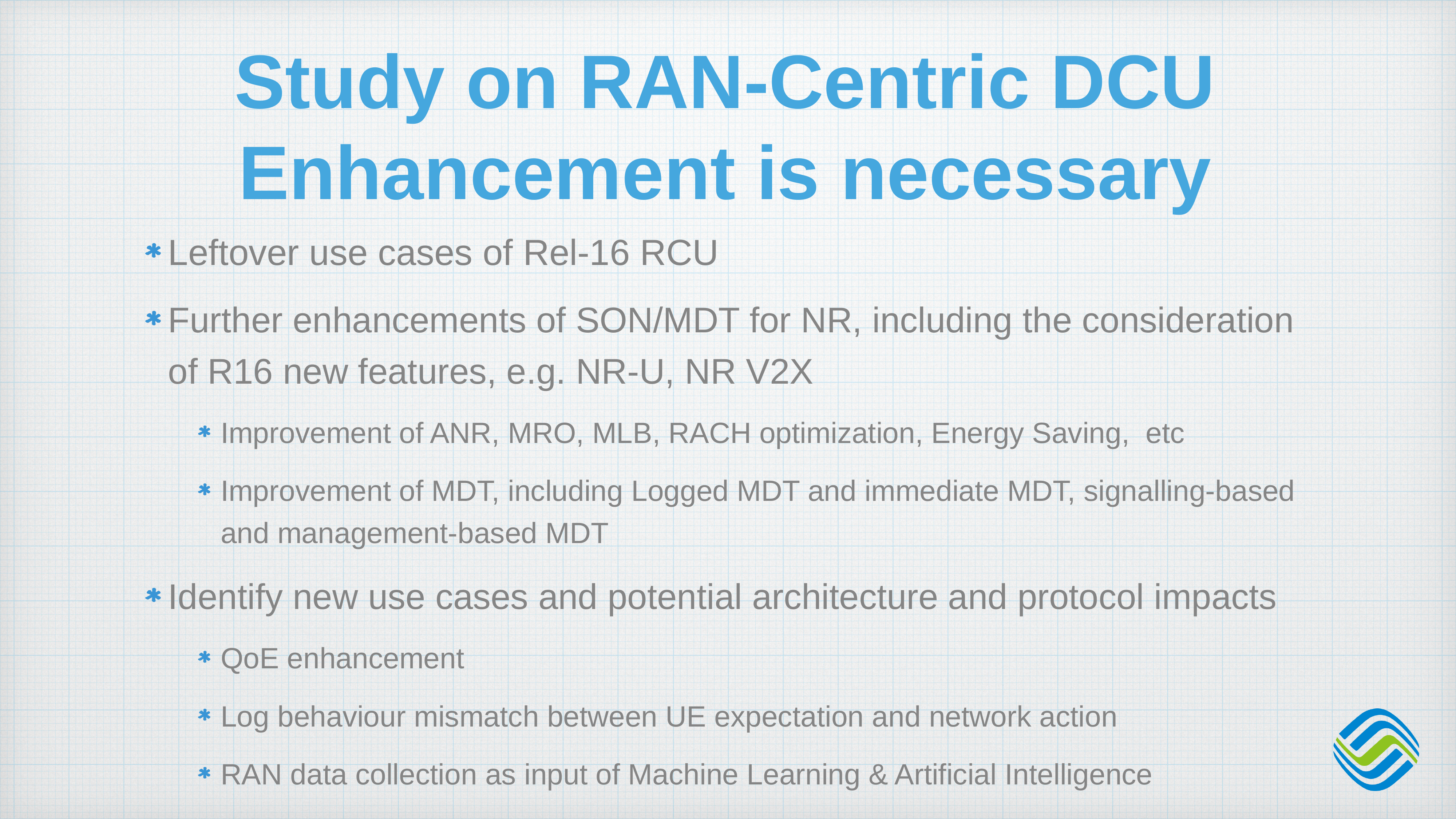

# Study on RAN-Centric DCU Enhancement is necessary
Leftover use cases of Rel-16 RCU
Further enhancements of SON/MDT for NR, including the consideration of R16 new features, e.g. NR-U, NR V2X
Improvement of ANR, MRO, MLB, RACH optimization, Energy Saving,  etc
Improvement of MDT, including Logged MDT and immediate MDT, signalling-based and management-based MDT
Identify new use cases and potential architecture and protocol impacts
QoE enhancement
Log behaviour mismatch between UE expectation and network action
RAN data collection as input of Machine Learning & Artificial Intelligence